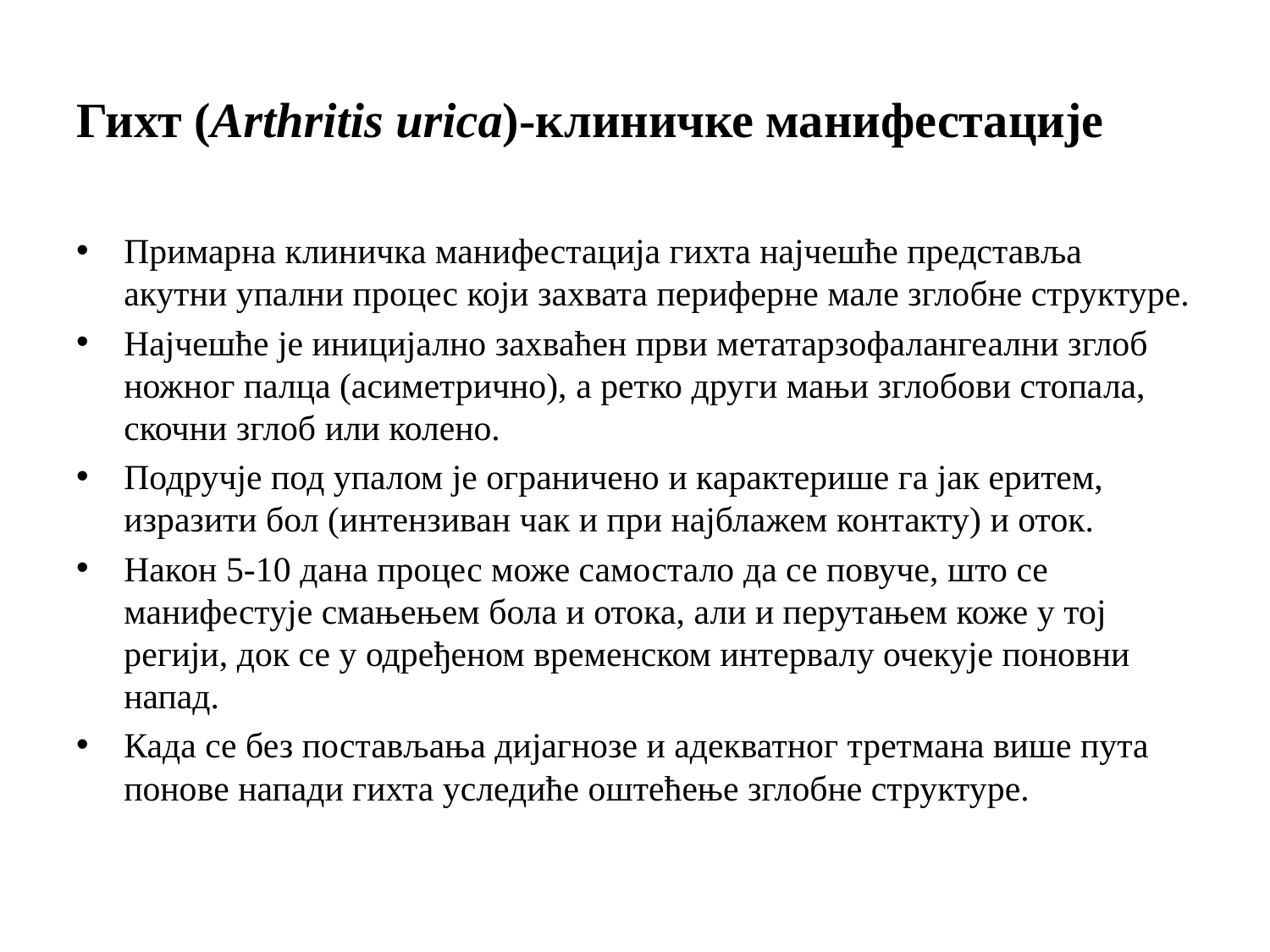

# Гихт (Arthritis urica)-клиничке манифестације
Примарна клиничка манифестација гихта најчешће представља акутни упални процес који захвата периферне мале зглобне структуре.
Најчешће је иницијално захваћен први метатарзофалангеални зглоб ножног палца (асиметрично), а ретко други мањи зглобови стопала, скочни зглоб или колено.
Подручје под упалом је ограничено и карактерише га јак еритем, изразити бол (интензиван чак и при најблажем контакту) и оток.
Након 5-10 дана процес може самостало да се повуче, што се манифестује смањењем бола и отока, али и перутањем коже у тој регији, док се у одређеном временском интервалу очекује поновни напад.
Када се без постављања дијагнозе и адекватног третмана више пута понове напади гихта уследиће оштећење зглобне структуре.